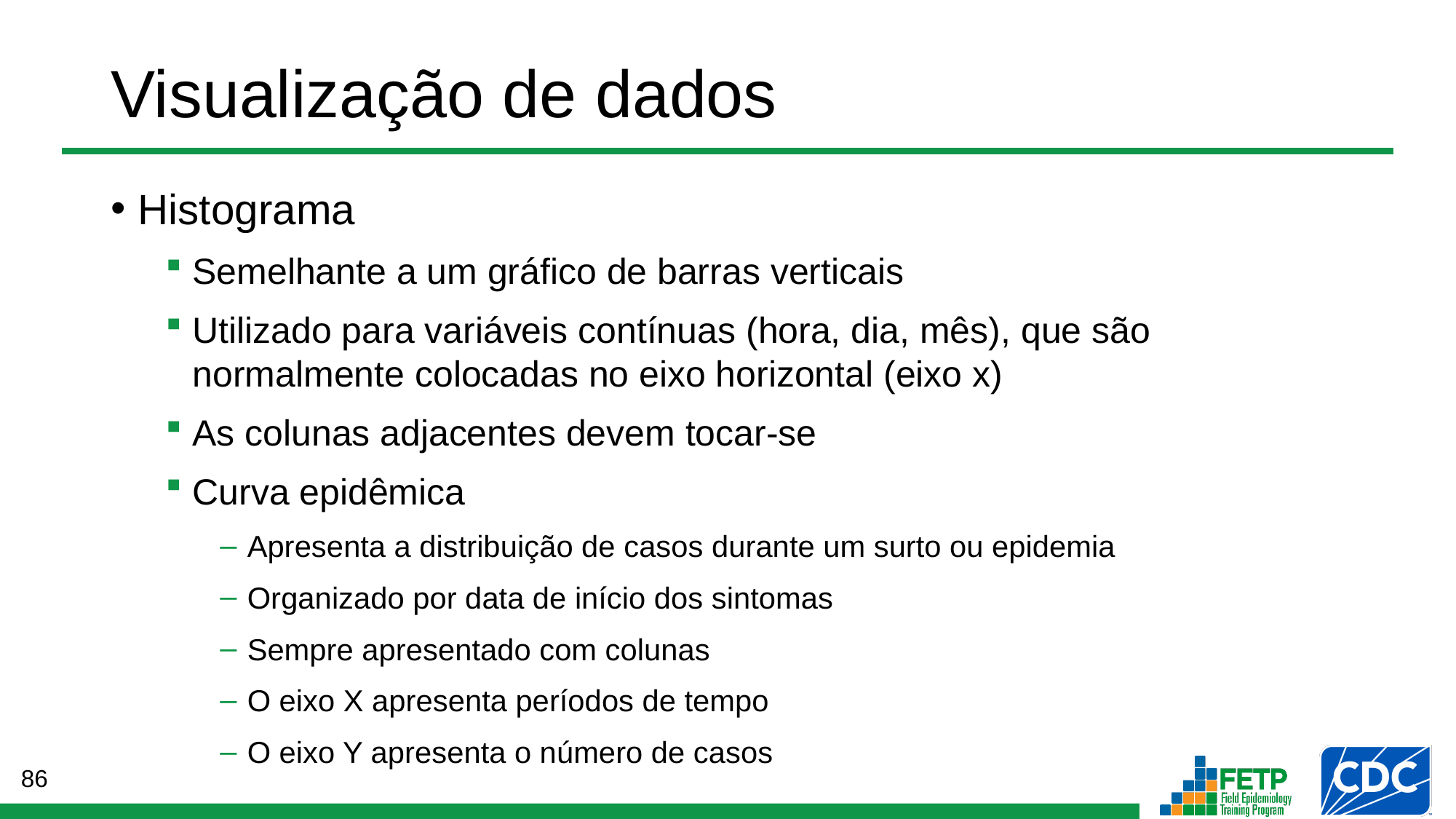

# Visualização de dados
Histograma
Semelhante a um gráfico de barras verticais
Utilizado para variáveis contínuas (hora, dia, mês), que são normalmente colocadas no eixo horizontal (eixo x)
As colunas adjacentes devem tocar-se
Curva epidêmica
Apresenta a distribuição de casos durante um surto ou epidemia
Organizado por data de início dos sintomas
Sempre apresentado com colunas
O eixo X apresenta períodos de tempo
O eixo Y apresenta o número de casos